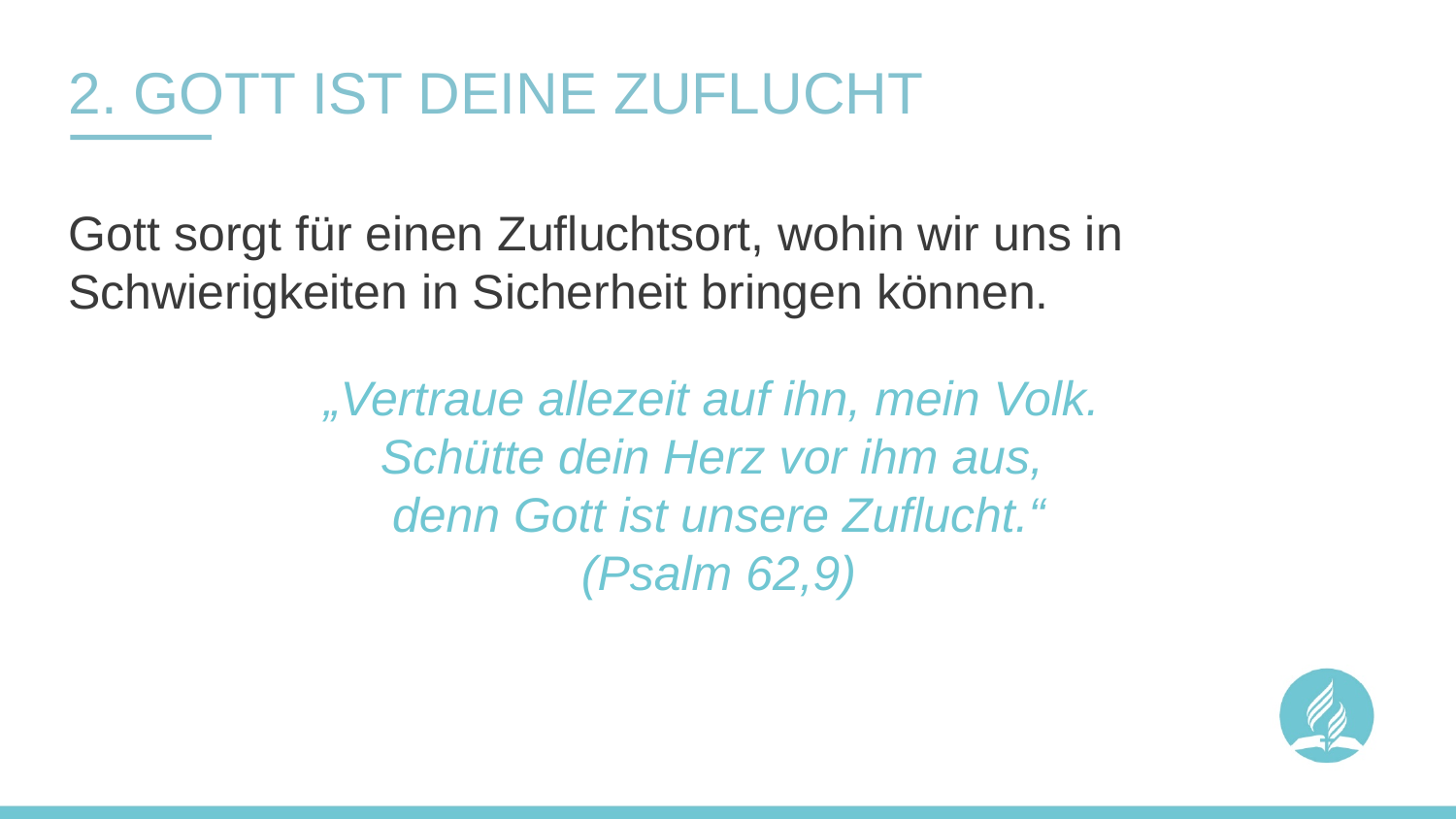

# 2. GOTT IST DEINE ZUFLUCHT
Gott sorgt für einen Zufluchtsort, wohin wir uns in Schwierigkeiten in Sicherheit bringen können.

„Vertraue allezeit auf ihn, mein Volk.
Schütte dein Herz vor ihm aus,
denn Gott ist unsere Zuflucht.“
(Psalm 62,9)